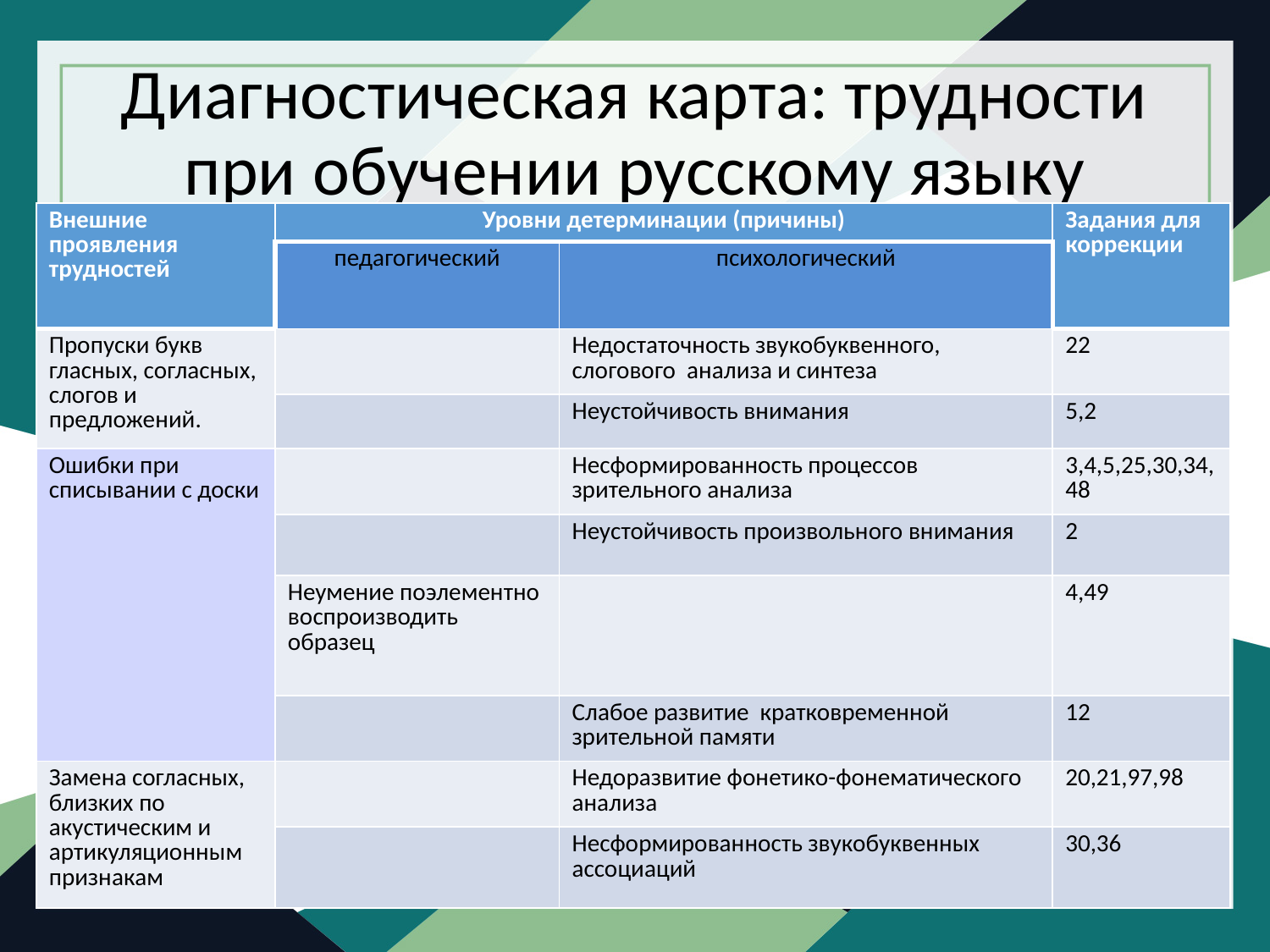

# Диагностическая карта: трудности при обучении русскому языку
| Внешние проявления трудностей | Уровни детерминации (причины) |  | Задания для коррекции |
| --- | --- | --- | --- |
|  | педагогический | психологический |  |
| Пропуски букв гласных, согласных, слогов и предложений. |  | Недостаточность звукобуквенного, слогового анализа и синтеза | 22 |
|  |  | Неустойчивость внимания | 5,2 |
| Ошибки при списывании с доски |  | Несформированность процессов зрительного анализа | 3,4,5,25,30,34,48 |
|  |  | Неустойчивость произвольного внимания | 2 |
|  | Неумение поэлементно воспроизводить образец |  | 4,49 |
|  |  | Слабое развитие кратковременной зрительной памяти | 12 |
| Замена согласных, близких по акустическим и артикуляционным признакам |  | Недоразвитие фонетико-фонематического анализа | 20,21,97,98 |
|  |  | Несформированность звукобуквенных ассоциаций | 30,36 |